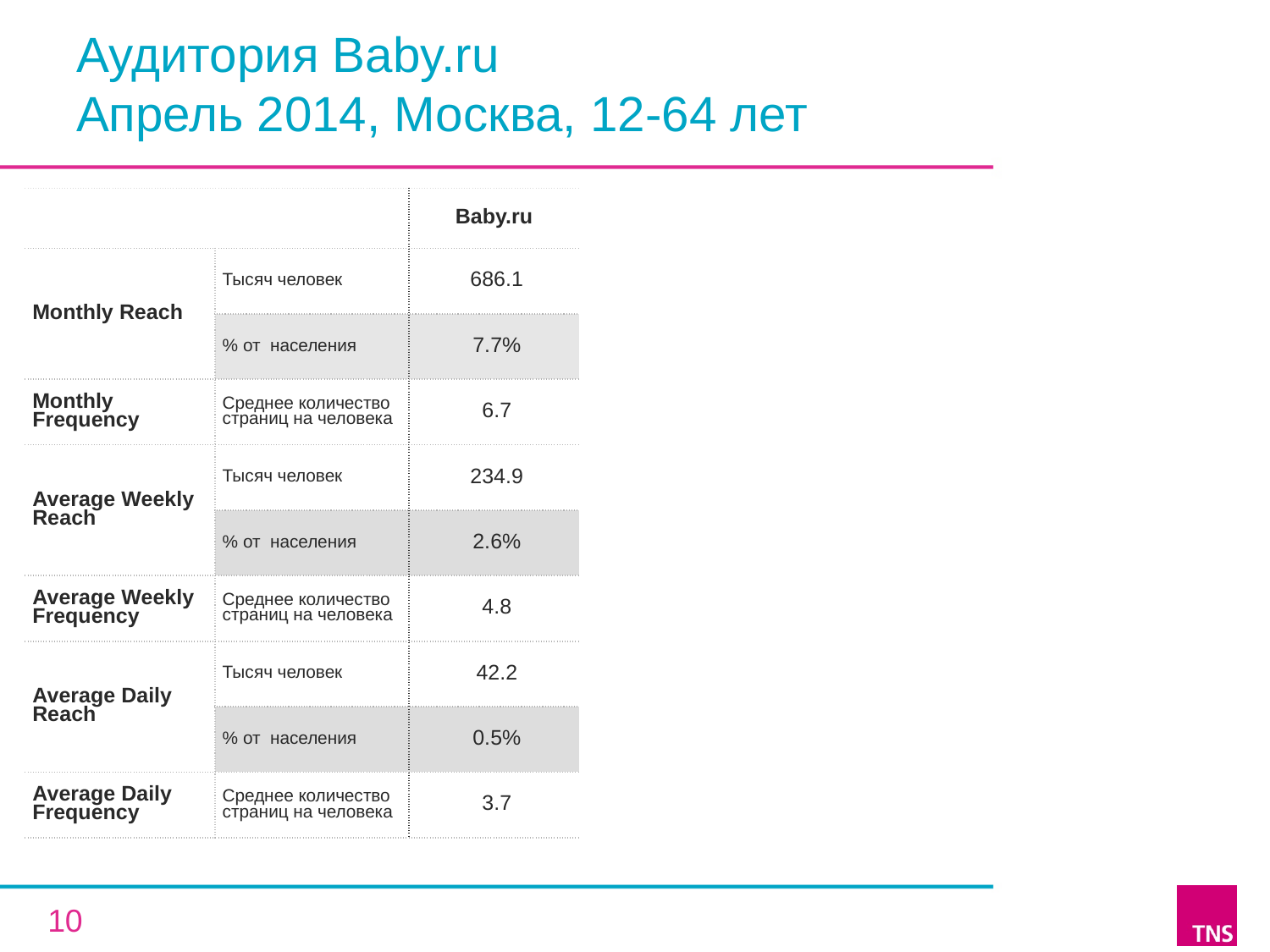

# Аудитория Baby.ru Апрель 2014, Москва, 12-64 лет
|  |  | Baby.ru |
| --- | --- | --- |
| Monthly Reach | Тысяч человек | 686.1 |
|  | % от населения | 7.7% |
| Monthly Frequency | Среднее количество страниц на человека | 6.7 |
| Average Weekly Reach | Тысяч человек | 234.9 |
|  | % от населения | 2.6% |
| Average Weekly Frequency | Среднее количество страниц на человека | 4.8 |
| Average Daily Reach | Тысяч человек | 42.2 |
|  | % от населения | 0.5% |
| Average Daily Frequency | Среднее количество страниц на человека | 3.7 |

10